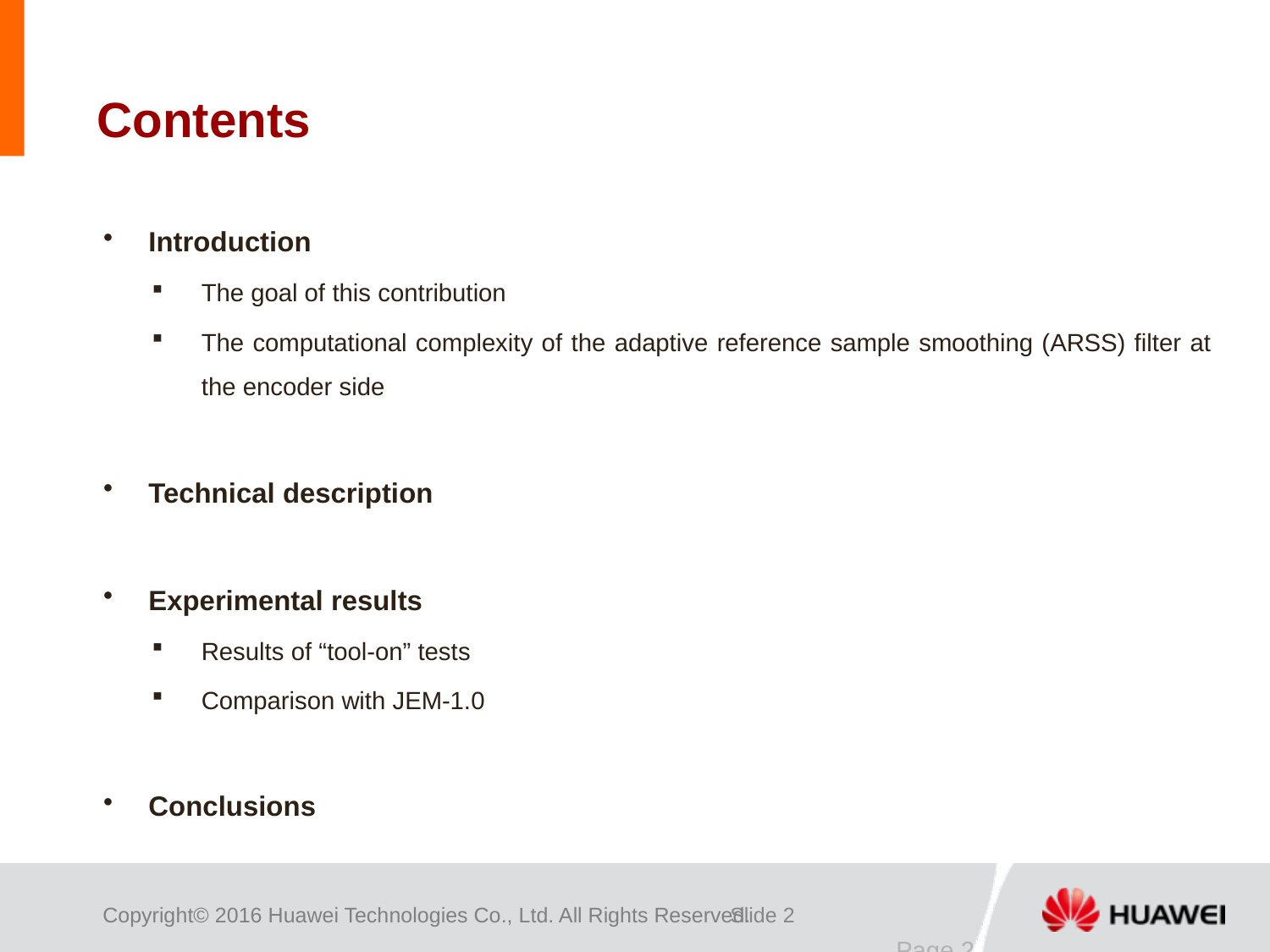

# Contents
Introduction
The goal of this contribution
The computational complexity of the adaptive reference sample smoothing (ARSS) filter at the encoder side

Technical description

Experimental results
Results of “tool-on” tests
Comparison with JEM-1.0

Conclusions

Page 2